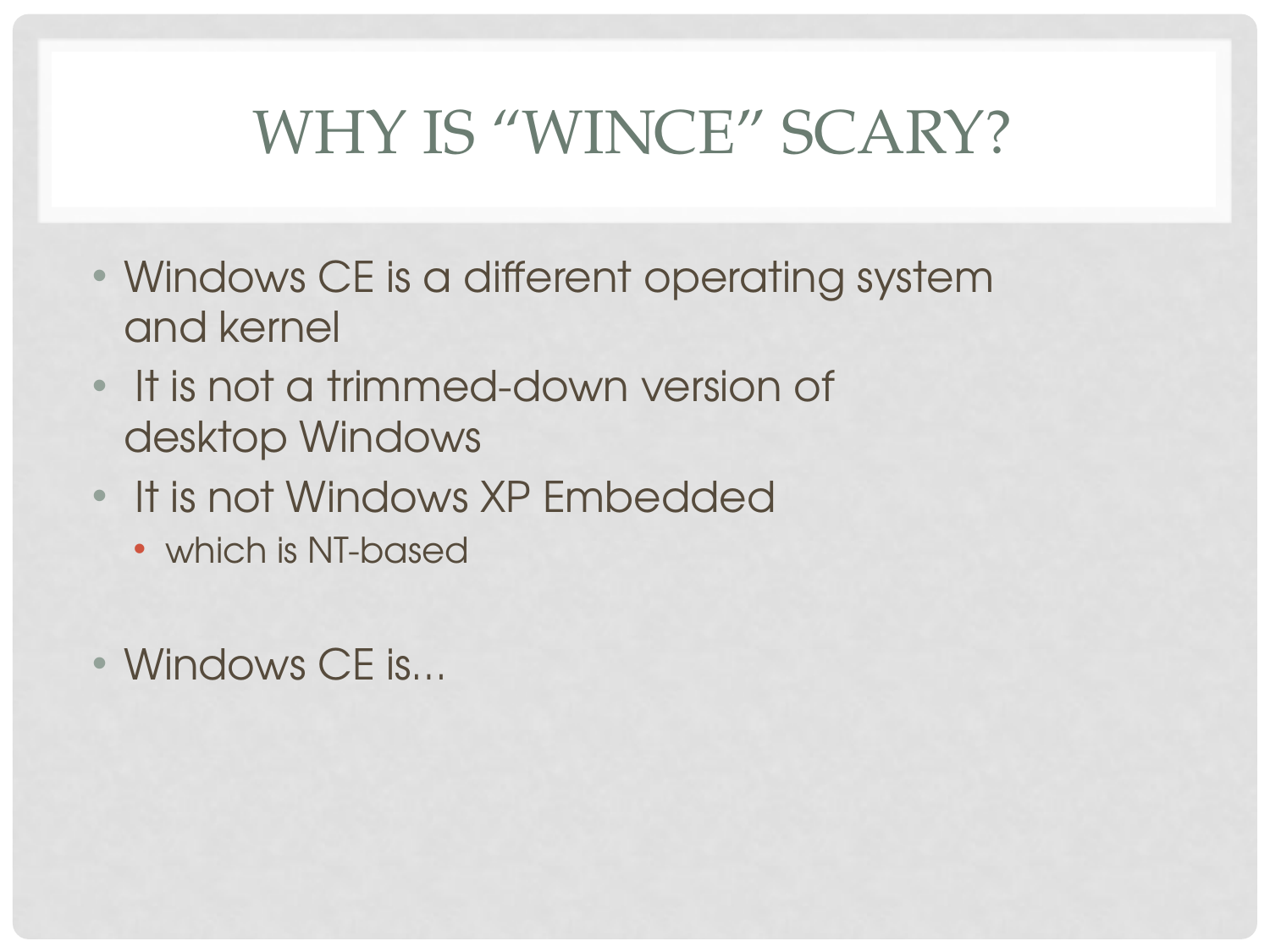

# Why is “WinCE” scary?
Windows CE is a different operating system and kernel
 It is not a trimmed-down version of desktop Windows
 It is not Windows XP Embedded
which is NT-based

Windows CE is…